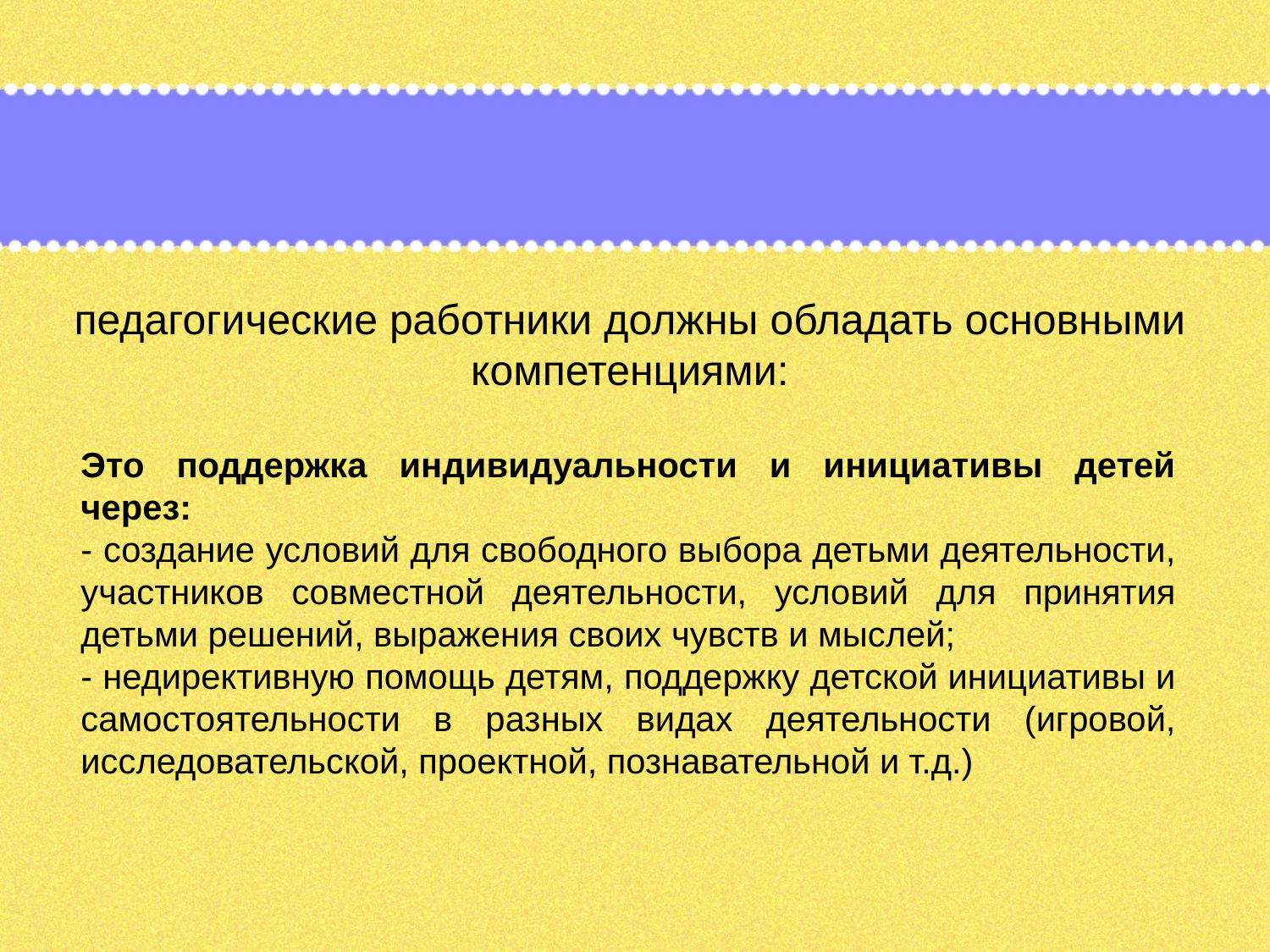

педагогические работники должны обладать основными компетенциями:

Это поддержка индивидуальности и инициативы детей через:
- создание условий для свободного выбора детьми деятельности, участников совместной деятельности, условий для принятия детьми решений, выражения своих чувств и мыслей;
- недирективную помощь детям, поддержку детской инициативы и самостоятельности в разных видах деятельности (игровой, исследовательской, проектной, познавательной и т.д.)